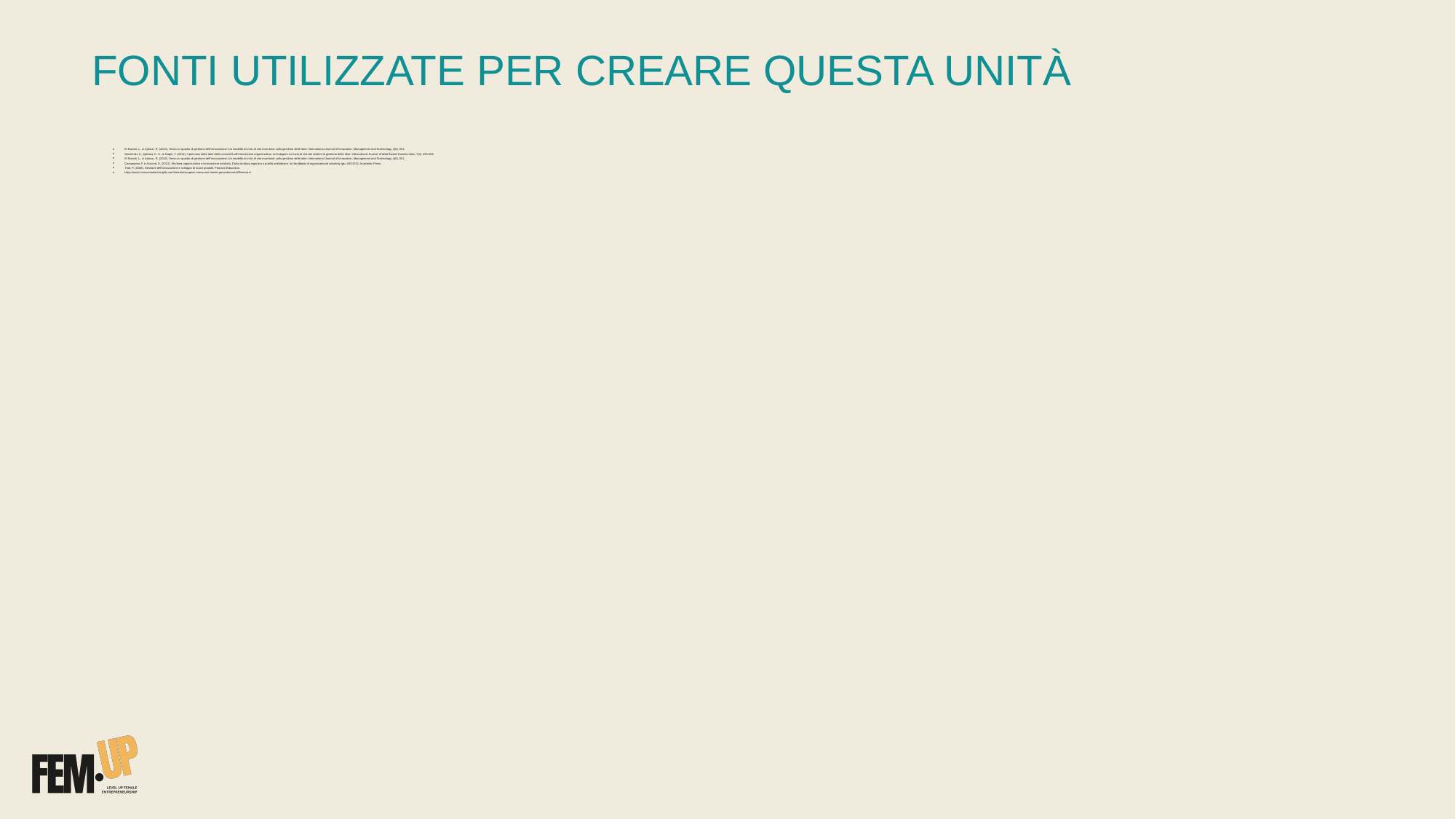

# FONTI UTILIZZATE PER CREARE QUESTA UNITÀ
El Bassiti, L., & Ajhoun, R. (2013). Verso un quadro di gestione dell'innovazione: Un modello di ciclo di vita incentrato sulla gestione delle idee. International Journal of Innovation, Management and Technology, 4(6), 551.
Westerski, A., Iglesias, C. A., & Nagle, T. (2011). Il percorso dalle idee della comunità all'innovazione organizzativa: un'indagine sul ciclo di vita dei sistemi di gestione delle idee. International Journal of Web Based Communities, 7(4), 493-506.
El Bassiti, L., & Ajhoun, R. (2013). Verso un quadro di gestione dell'innovazione: Un modello di ciclo di vita incentrato sulla gestione delle idee. International Journal of Innovation, Management and Technology, 4(6), 551.
Damanpour, F. e Aravind, D. (2012). Struttura organizzativa e innovazione rivisitata: Dalla struttura organica a quella ambidestra. In Handbook of organizational creativity (pp. 483-513). Academic Press.
Trott, P. (2008). Gestione dell'innovazione e sviluppo di nuovi prodotti. Pearson Education.
https://www.innovamarketinsights.com/trends/european-consumer-trends-generational-differences/